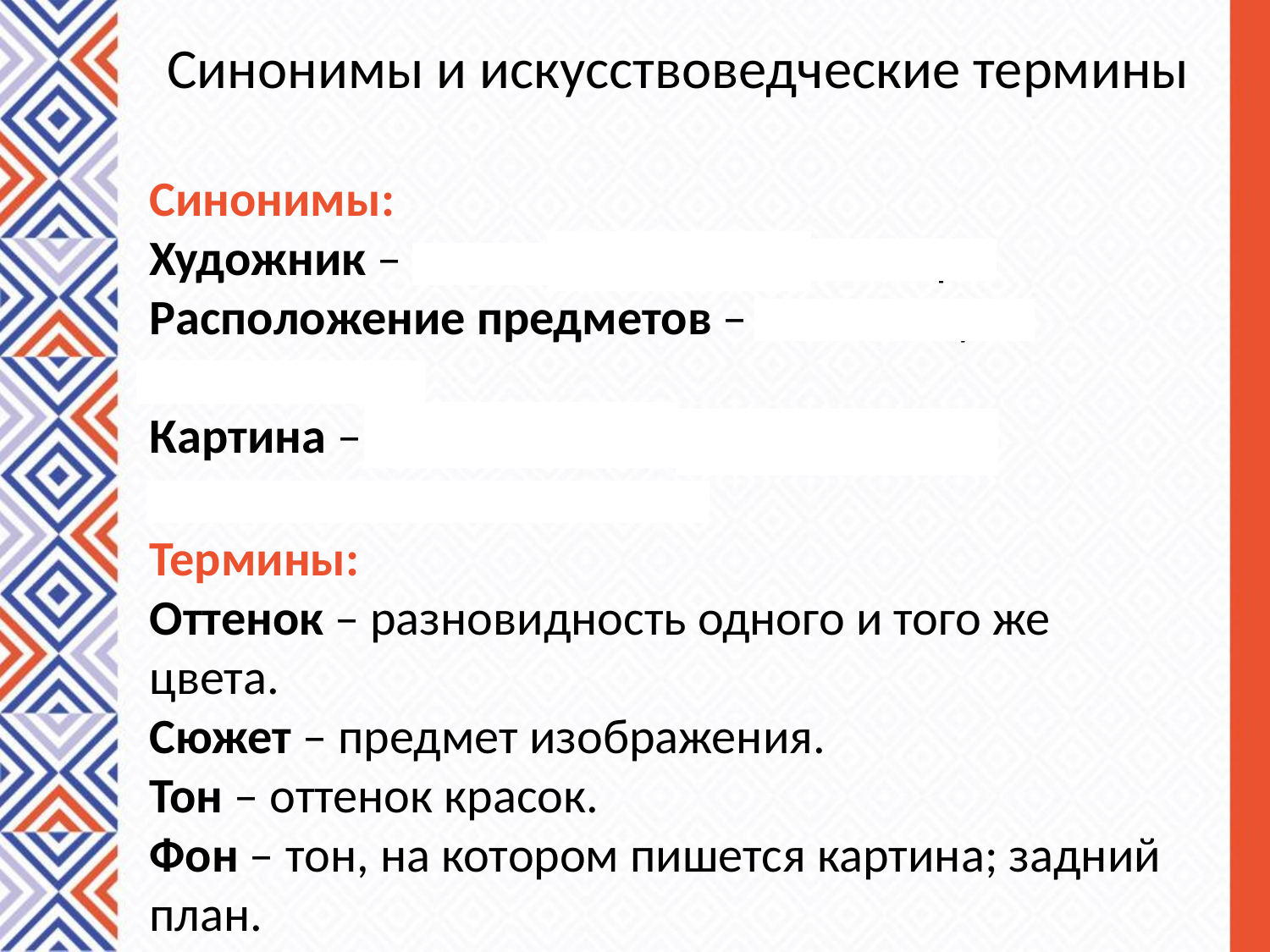

Синонимы и искусствоведческие термины
Синонимы:
Художник – автор, живописец, мастер.
Расположение предметов – композиция, расстановка.
Картина – изображение, полотно, произведение искусства.

Термины:
Оттенок – разновидность одного и того же цвета.
Сюжет – предмет изображения.
Тон – оттенок красок.
Фон – тон, на котором пишется картина; задний план.